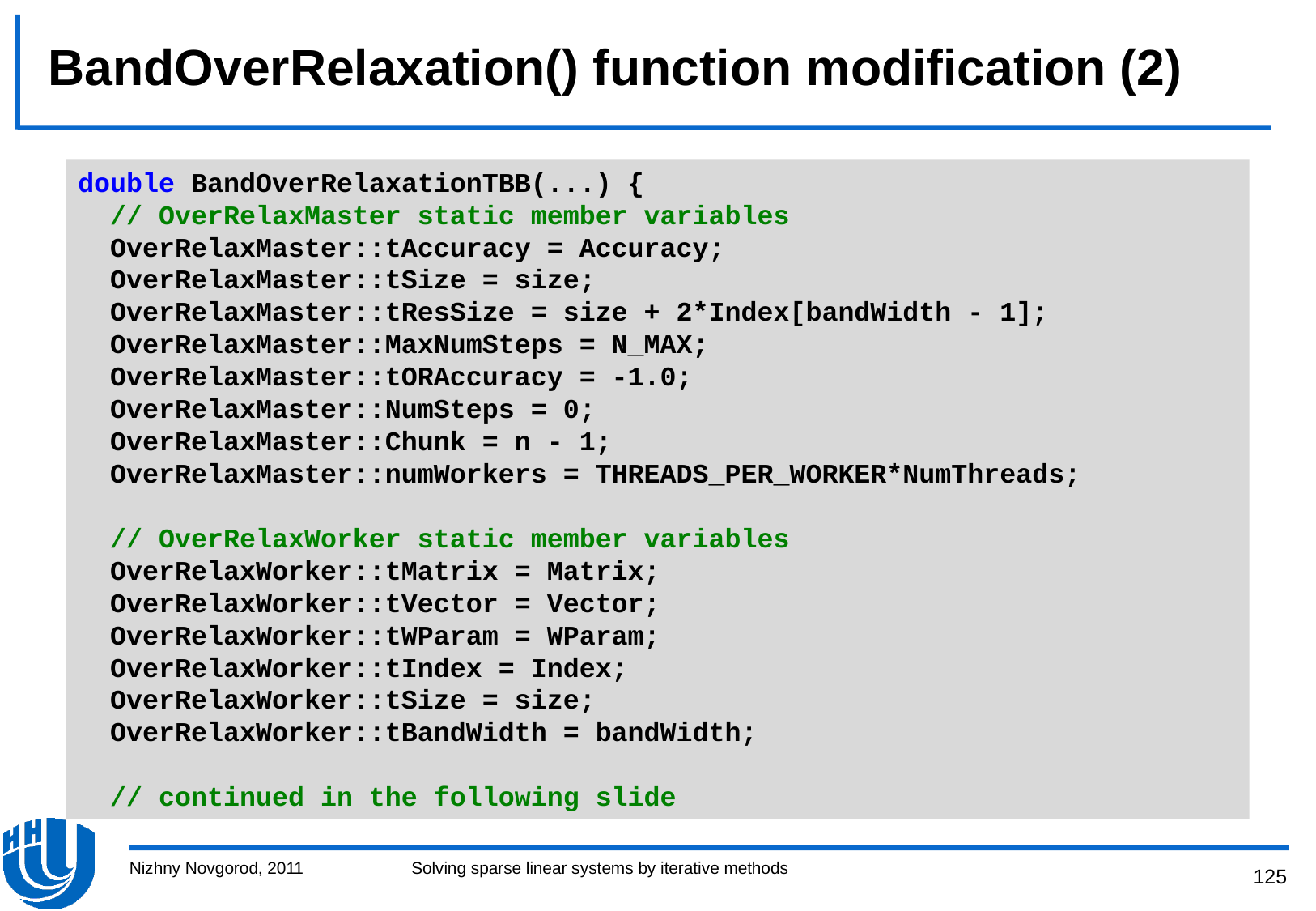

# BandOverRelaxation() function modification (2)
double BandOverRelaxationTBB(...) {
  // OverRelaxMaster static member variables
  OverRelaxMaster::tAccuracy = Accuracy;
  OverRelaxMaster::tSize = size;
  OverRelaxMaster::tResSize = size + 2*Index[bandWidth - 1];
  OverRelaxMaster::MaxNumSteps = N_MAX;
  OverRelaxMaster::tORAccuracy = -1.0;
  OverRelaxMaster::NumSteps = 0;
  OverRelaxMaster::Chunk = n - 1;
  OverRelaxMaster::numWorkers = THREADS_PER_WORKER*NumThreads;

  // OverRelaxWorker static member variables
  OverRelaxWorker::tMatrix = Matrix;
  OverRelaxWorker::tVector = Vector;
  OverRelaxWorker::tWParam = WParam;
  OverRelaxWorker::tIndex = Index;
  OverRelaxWorker::tSize = size;
  OverRelaxWorker::tBandWidth = bandWidth;

  // continued in the following slide

Nizhny Novgorod, 2011
Solving sparse linear systems by iterative methods